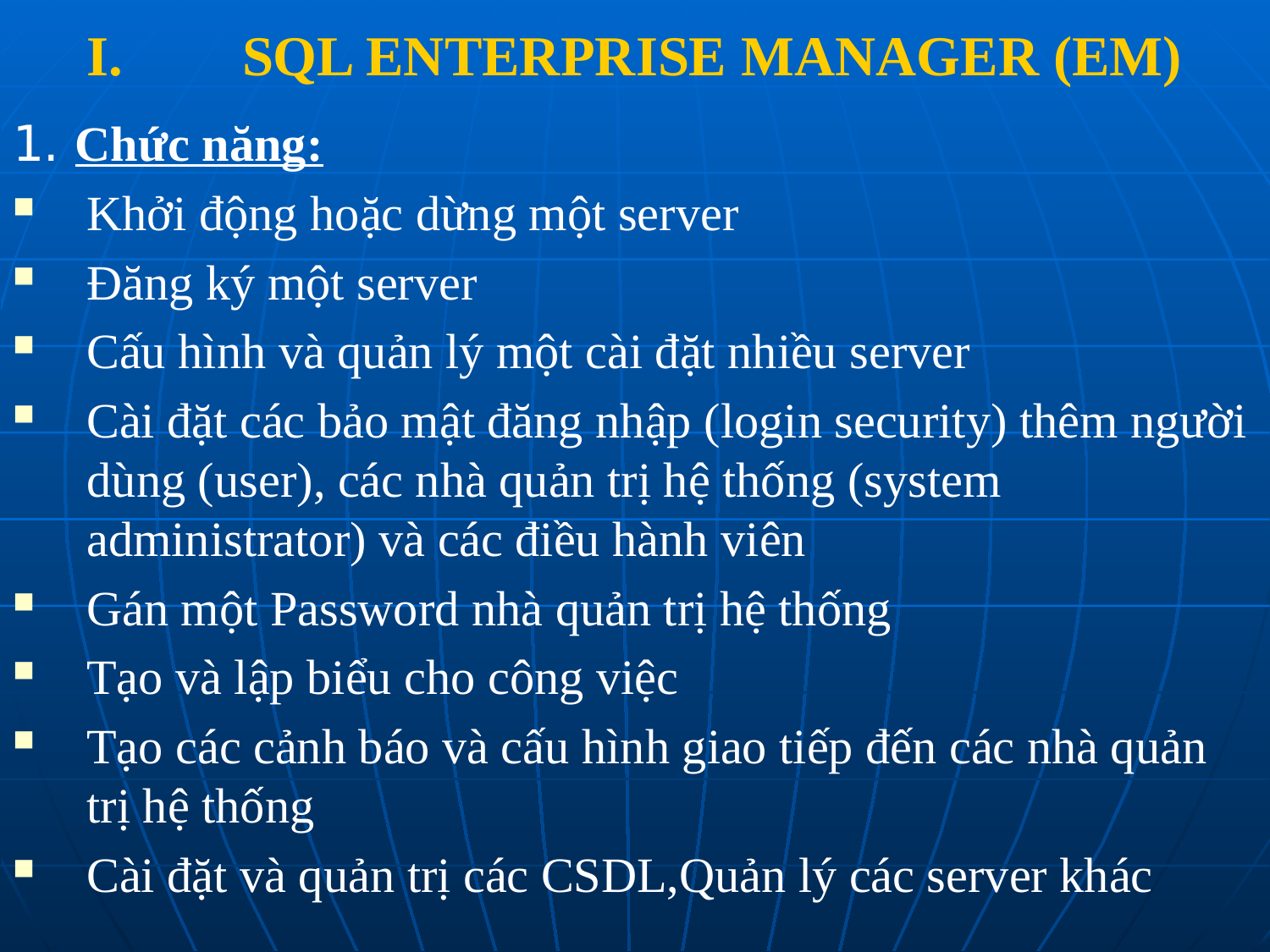

# SQL ENTERPRISE MANAGER (EM)
1. Chức năng:
Khởi động hoặc dừng một server
Đăng ký một server
Cấu hình và quản lý một cài đặt nhiều server
Cài đặt các bảo mật đăng nhập (login security) thêm người dùng (user), các nhà quản trị hệ thống (system administrator) và các điều hành viên
Gán một Password nhà quản trị hệ thống
Tạo và lập biểu cho công việc
Tạo các cảnh báo và cấu hình giao tiếp đến các nhà quản trị hệ thống
Cài đặt và quản trị các CSDL,Quản lý các server khác